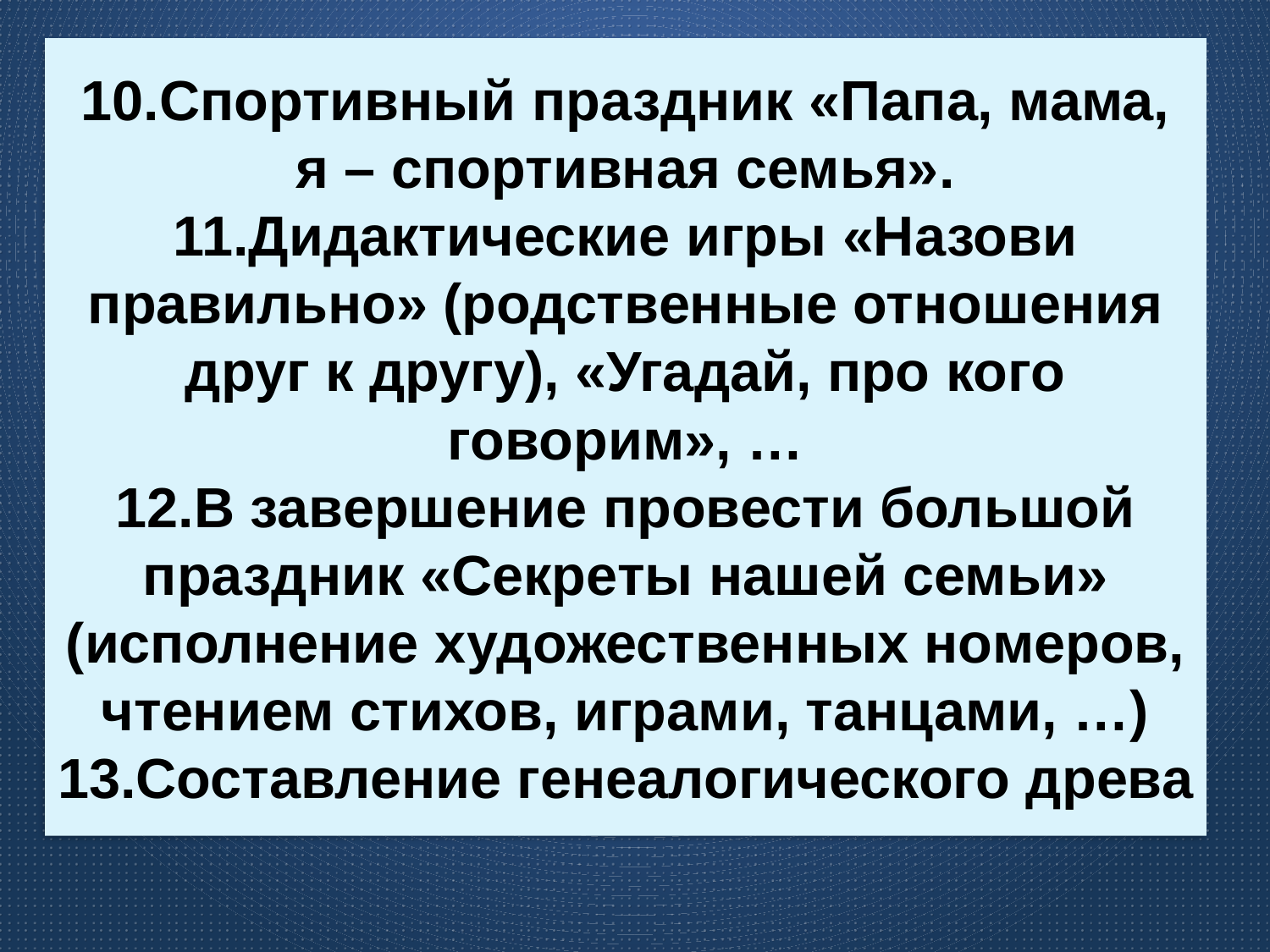

# 10.Спортивный праздник «Папа, мама, я – спортивная семья». 11.Дидактические игры «Назови правильно» (родственные отношения друг к другу), «Угадай, про кого говорим», … 12.В завершение провести большой праздник «Секреты нашей семьи» (исполнение художественных номеров, чтением стихов, играми, танцами, …) 13.Составление генеалогического древа